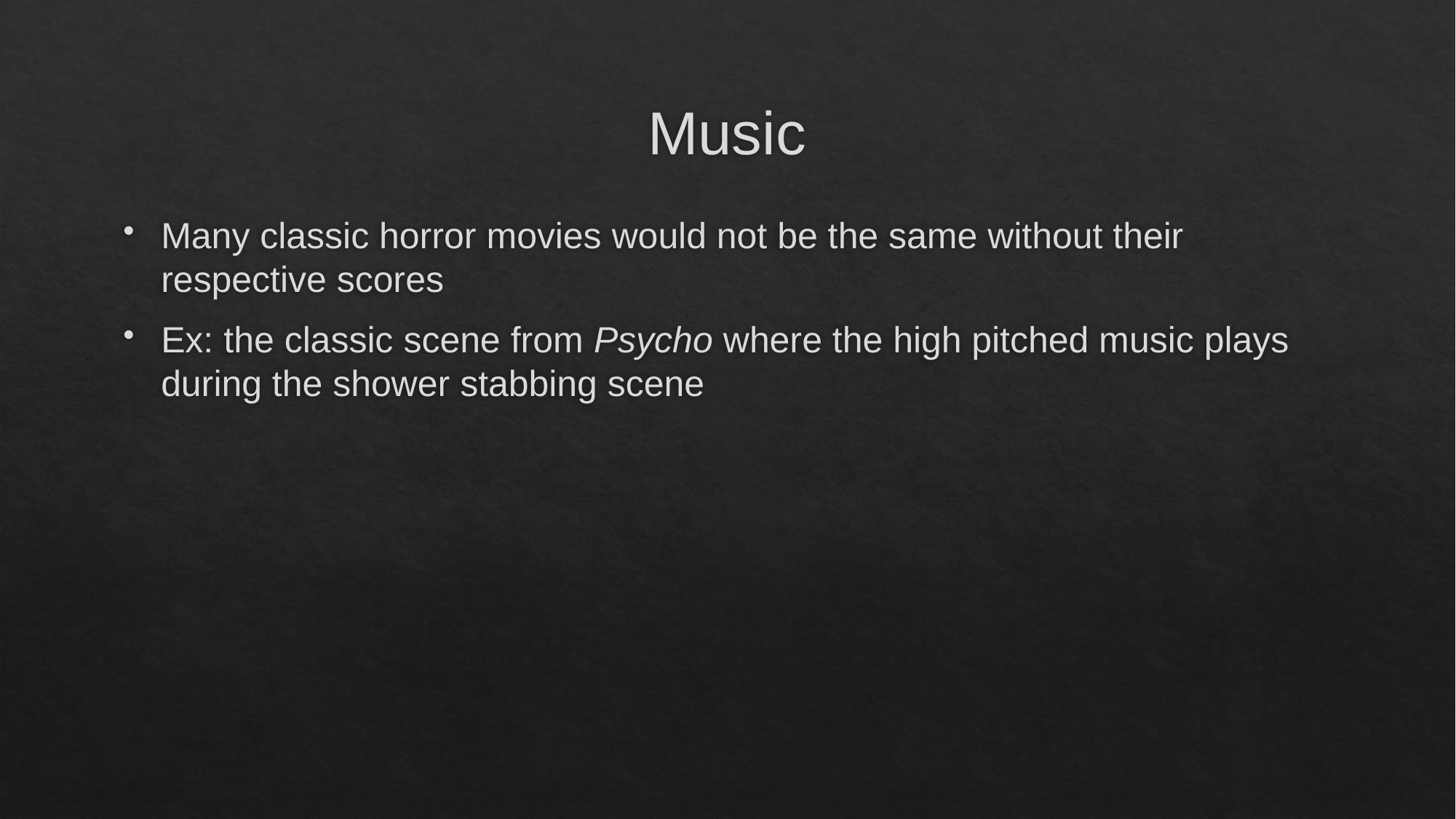

# Music
Many classic horror movies would not be the same without their respective scores
Ex: the classic scene from Psycho where the high pitched music plays during the shower stabbing scene